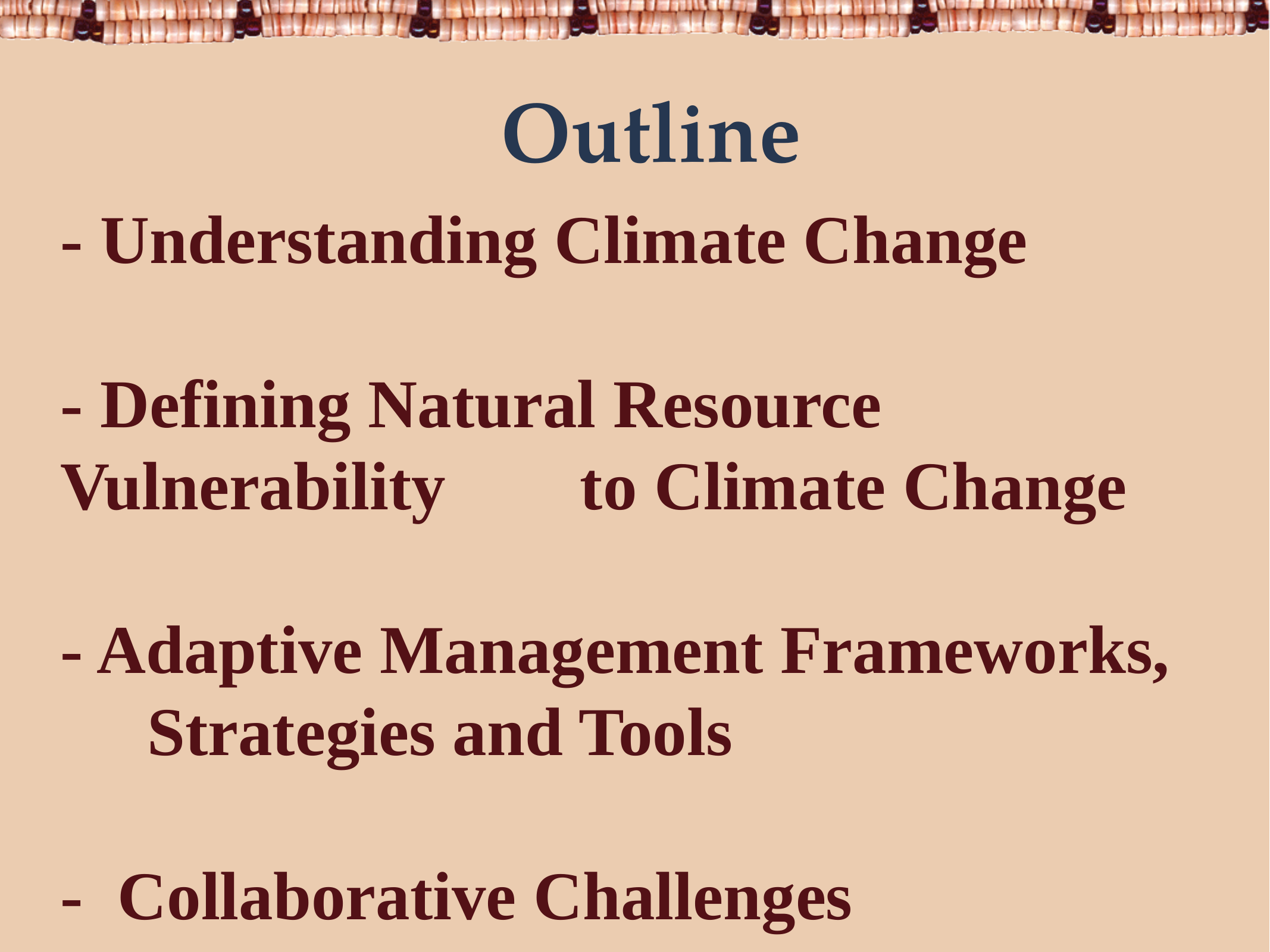

Outline
# - Understanding Climate Change - Defining Natural Resource Vulnerability      	to Climate Change - Adaptive Management Frameworks,        	Strategies and Tools -  Collaborative Challenges